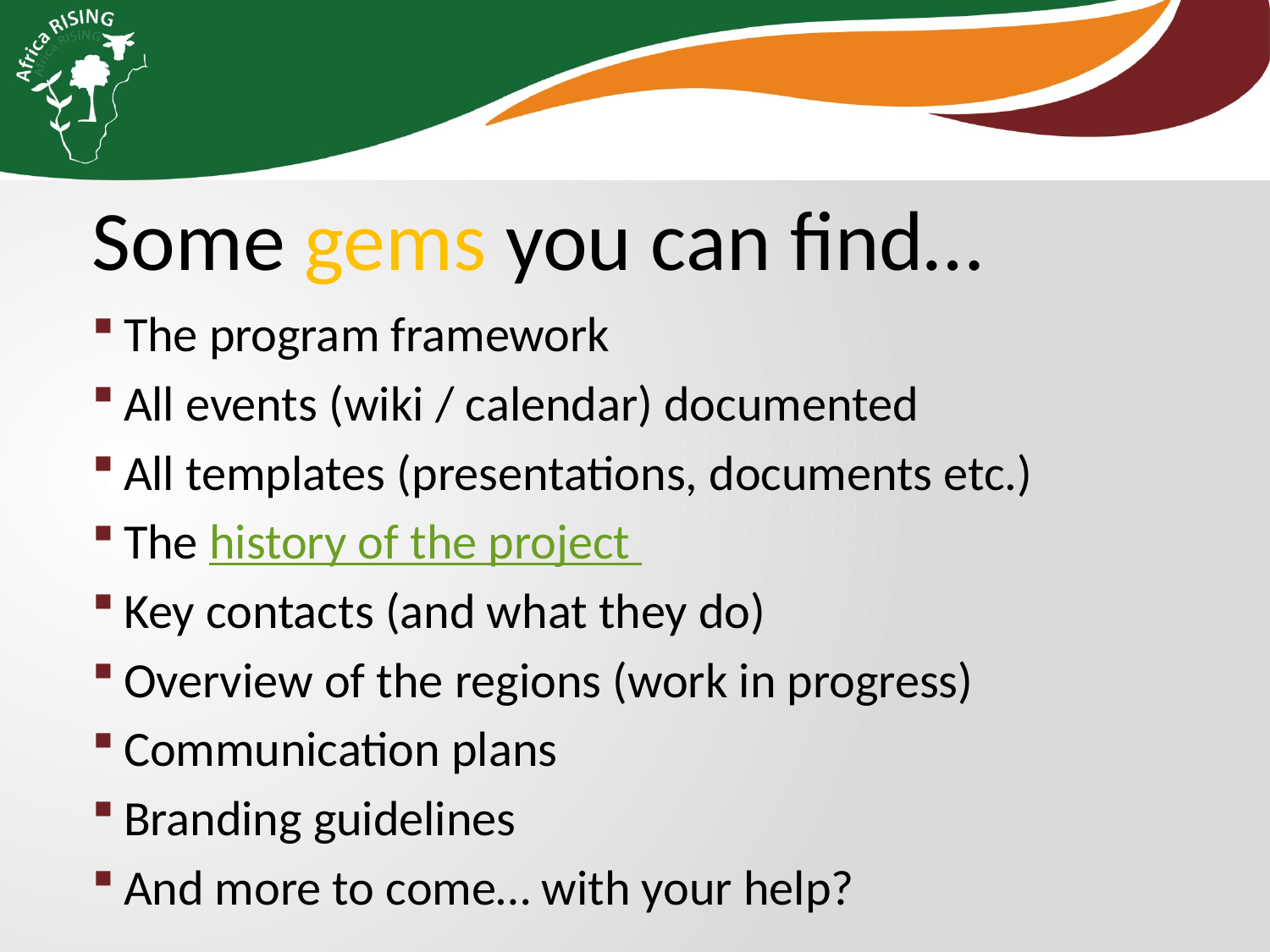

Some gems you can find…
The program framework
All events (wiki / calendar) documented
All templates (presentations, documents etc.)
The history of the project
Key contacts (and what they do)
Overview of the regions (work in progress)
Communication plans
Branding guidelines
And more to come… with your help?